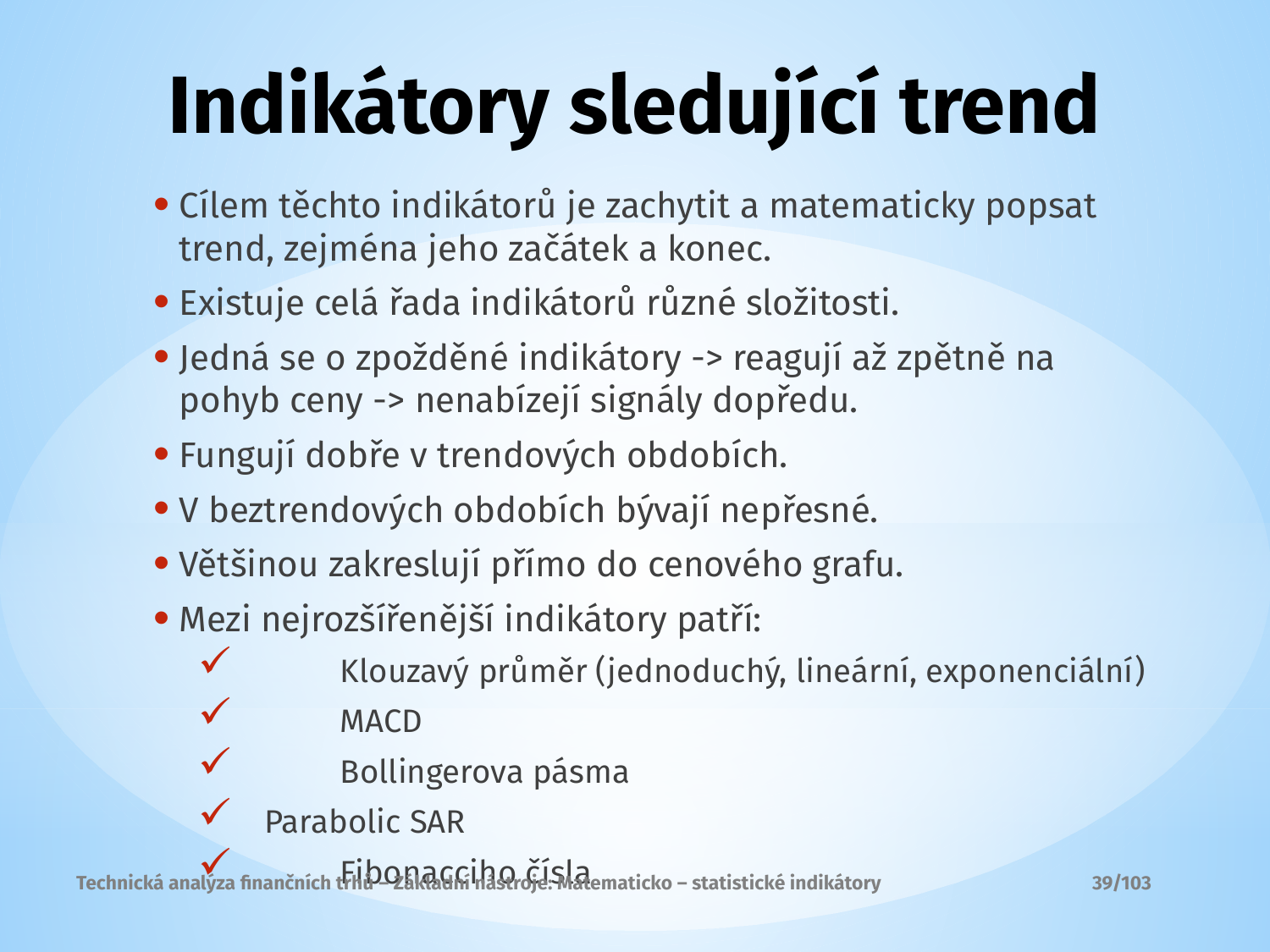

# Indikátory sledující trend
Cílem těchto indikátorů je zachytit a matematicky popsat trend, zejména jeho začátek a konec.
Existuje celá řada indikátorů různé složitosti.
Jedná se o zpožděné indikátory -> reagují až zpětně na pohyb ceny -> nenabízejí signály dopředu.
Fungují dobře v trendových obdobích.
V beztrendových obdobích bývají nepřesné.
Většinou zakreslují přímo do cenového grafu.
Mezi nejrozšířenější indikátory patří:
	Klouzavý průměr (jednoduchý, lineární, exponenciální)
	MACD
	Bollingerova pásma
    Parabolic SAR
	Fibonacciho čísla

Technická analýza finančních trhů – Základní nástroje: Matematicko – statistické indikátory		39/103